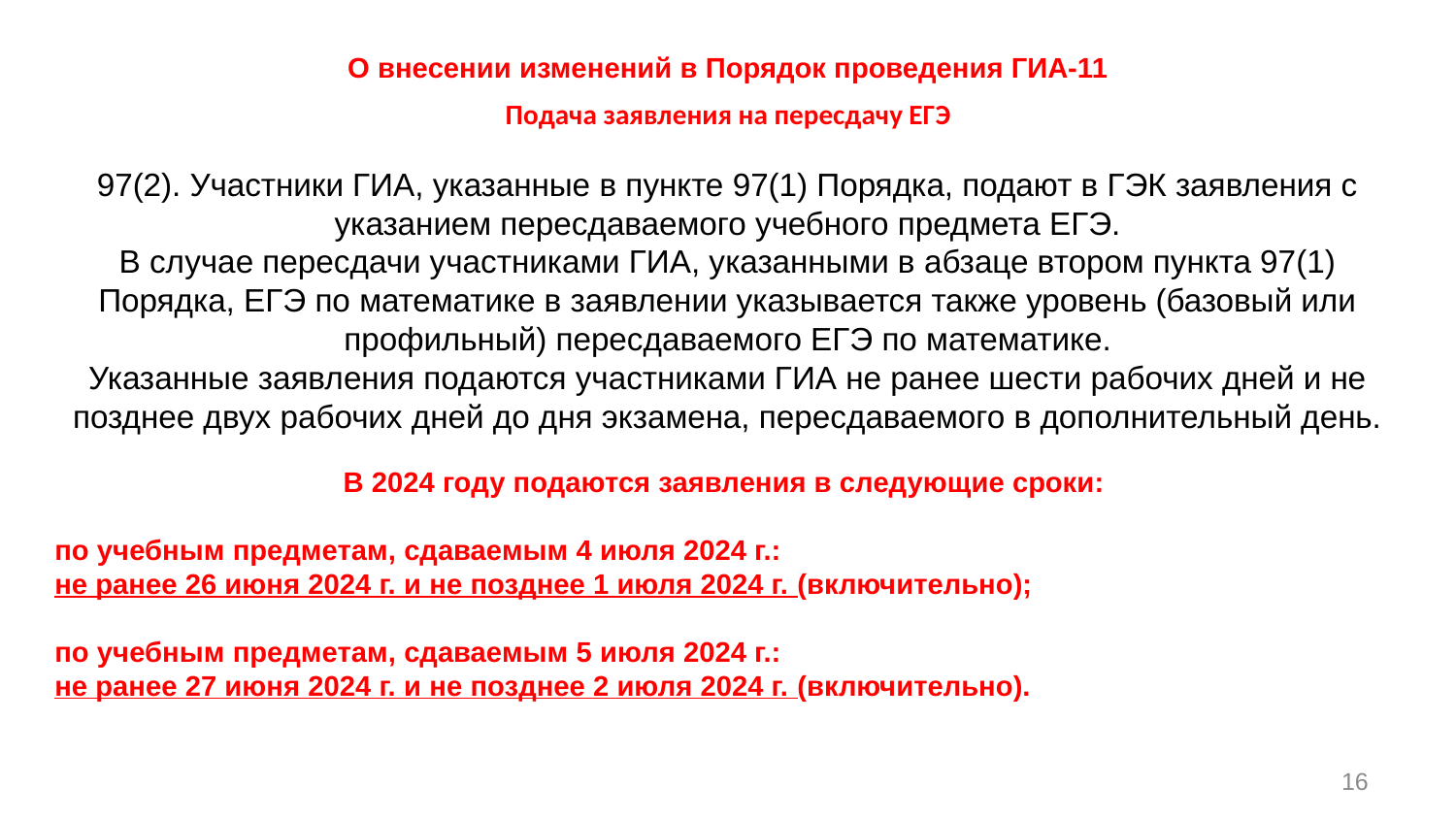

О внесении изменений в Порядок проведения ГИА-11
Подача заявления на пересдачу ЕГЭ

97(2). Участники ГИА, указанные в пункте 97(1) Порядка, подают в ГЭК заявления с указанием пересдаваемого учебного предмета ЕГЭ.
В случае пересдачи участниками ГИА, указанными в абзаце втором пункта 97(1) Порядка, ЕГЭ по математике в заявлении указывается также уровень (базовый или профильный) пересдаваемого ЕГЭ по математике.
Указанные заявления подаются участниками ГИА не ранее шести рабочих дней и не позднее двух рабочих дней до дня экзамена, пересдаваемого в дополнительный день.

В 2024 году подаются заявления в следующие сроки:

по учебным предметам, сдаваемым 4 июля 2024 г.:
не ранее 26 июня 2024 г. и не позднее 1 июля 2024 г. (включительно);

по учебным предметам, сдаваемым 5 июля 2024 г.:
не ранее 27 июня 2024 г. и не позднее 2 июля 2024 г. (включительно).

16